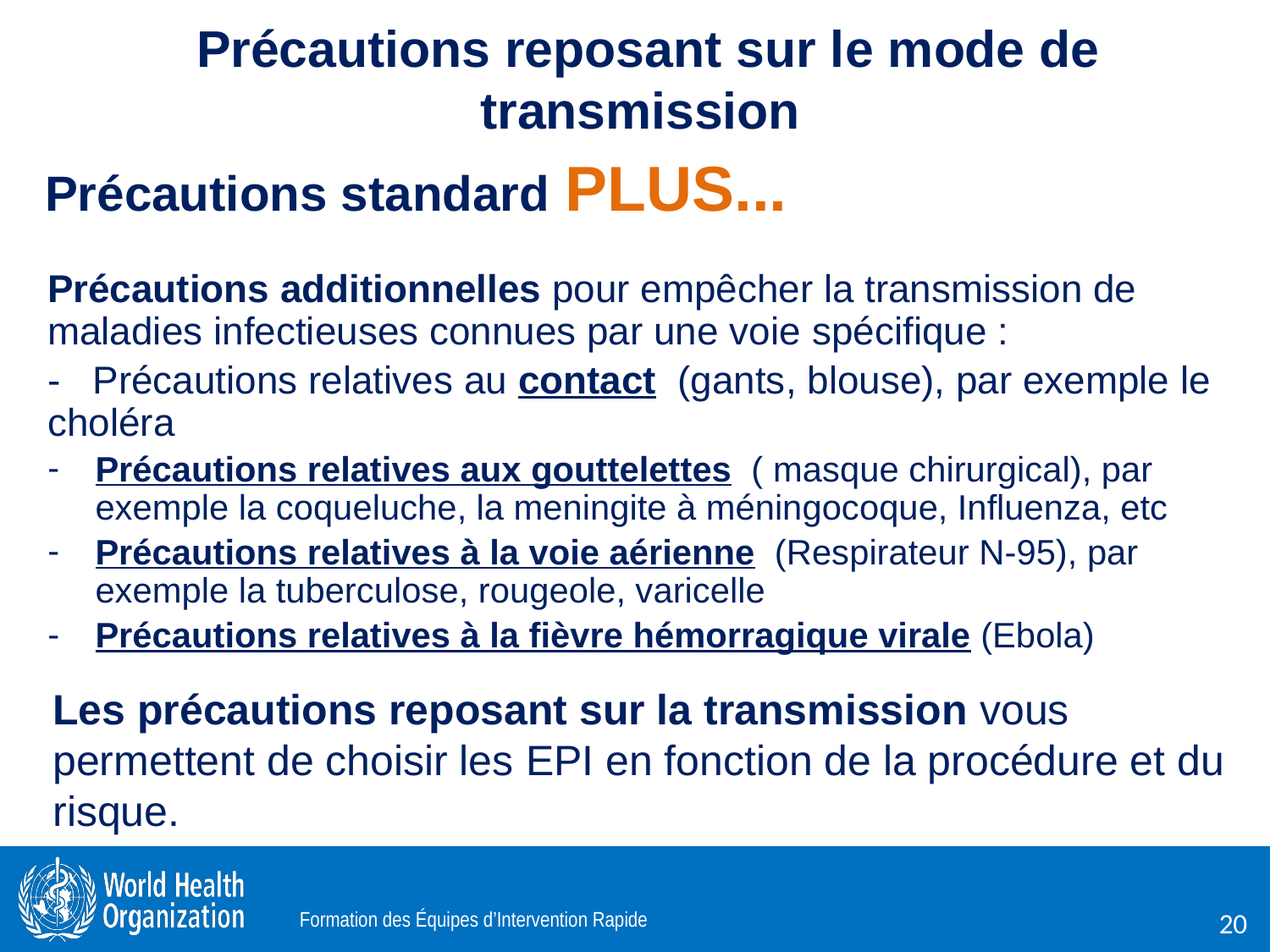

# Précautions reposant sur le mode de transmission
Précautions standard PLUS...
Précautions additionnelles pour empêcher la transmission de maladies infectieuses connues par une voie spécifique :
-   Précautions relatives au contact  (gants, blouse), par exemple le choléra
Précautions relatives aux gouttelettes  ( masque chirurgical), par exemple la coqueluche, la meningite à méningocoque, Influenza, etc
Précautions relatives à la voie aérienne  (Respirateur N-95), par exemple la tuberculose, rougeole, varicelle
Précautions relatives à la fièvre hémorragique virale (Ebola)
Les précautions reposant sur la transmission vous permettent de choisir les EPI en fonction de la procédure et du risque.